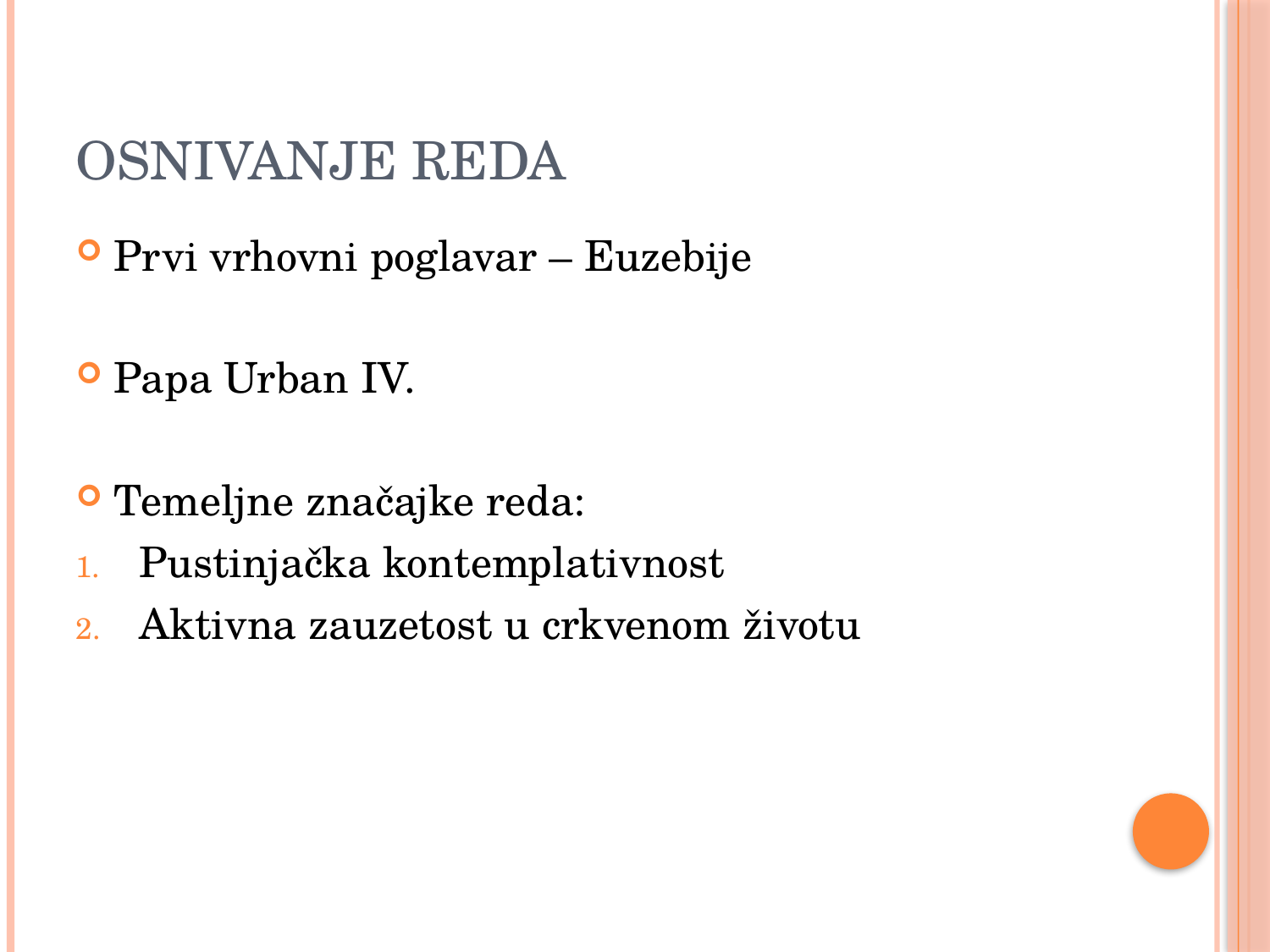

# Osnivanje reda
Prvi vrhovni poglavar – Euzebije

Papa Urban IV.

Temeljne značajke reda:
Pustinjačka kontemplativnost
Aktivna zauzetost u crkvenom životu